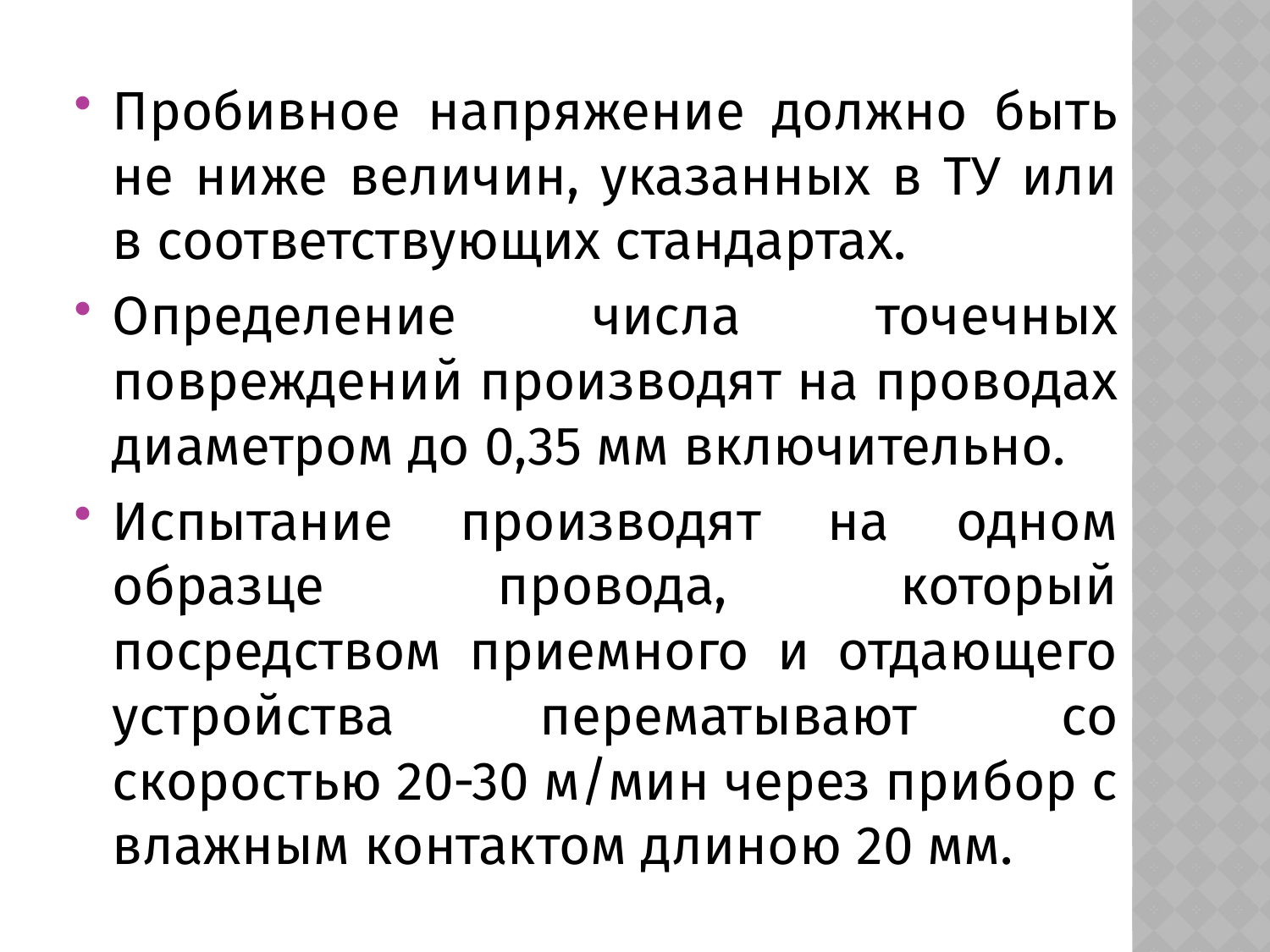

#
Пробивное напряжение должно быть не ниже величин, указанных в ТУ или в соответствующих стандартах.
Определение числа точечных повреждений производят на проводах диаметром до 0,35 мм включительно.
Испытание производят на одном образце провода, который посредством приемного и отдающего устройства перематывают со скоростью 20-30 м/мин через прибор с влажным контактом длиною 20 мм.